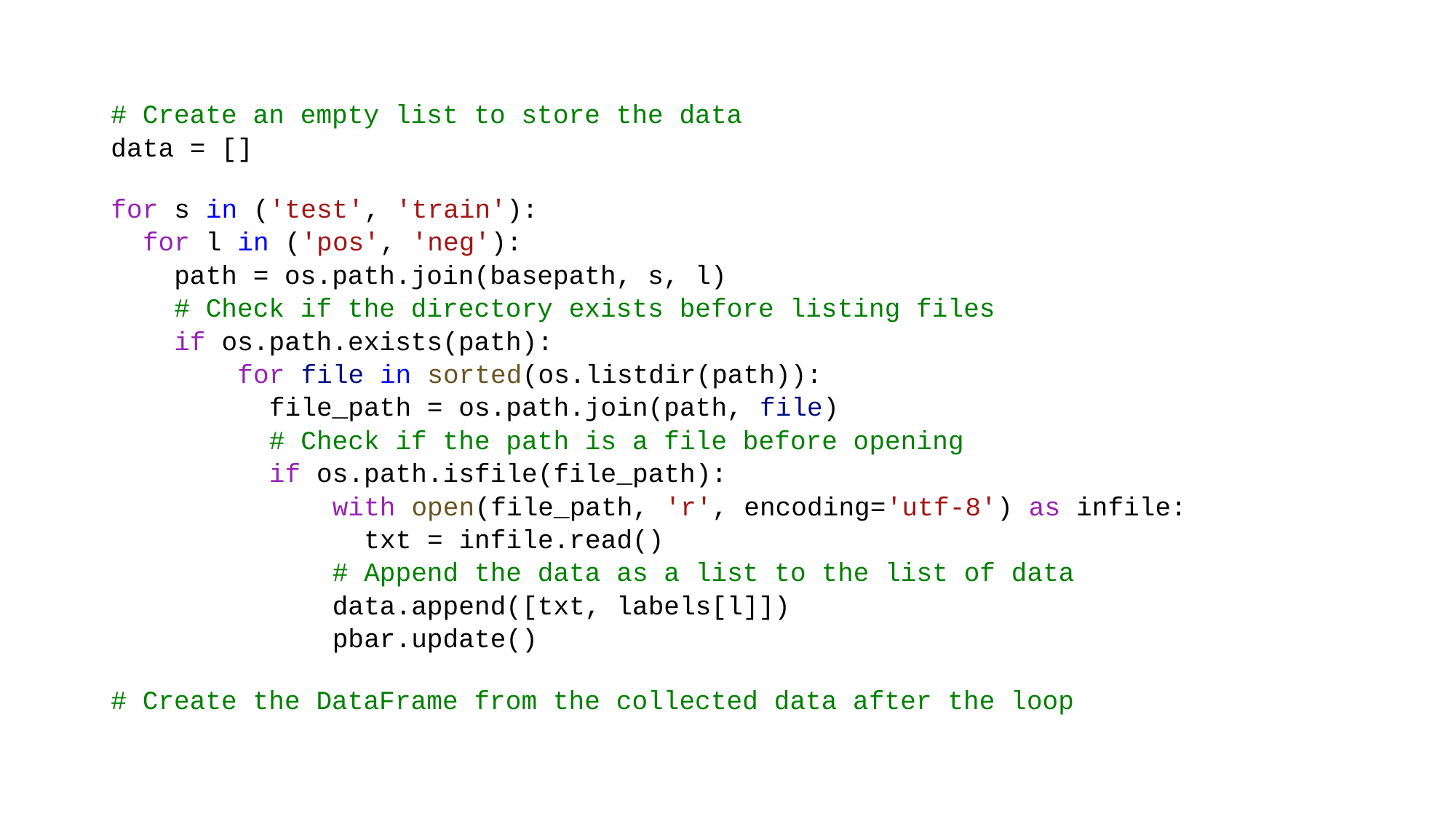

# Create an empty list to store the data
data = []
for s in ('test', 'train'):
  for l in ('pos', 'neg'):
    path = os.path.join(basepath, s, l)
    # Check if the directory exists before listing files
    if os.path.exists(path):
        for file in sorted(os.listdir(path)):
          file_path = os.path.join(path, file)
          # Check if the path is a file before opening
          if os.path.isfile(file_path):
              with open(file_path, 'r', encoding='utf-8') as infile:
                txt = infile.read()
              # Append the data as a list to the list of data
              data.append([txt, labels[l]])
              pbar.update()
# Create the DataFrame from the collected data after the loop